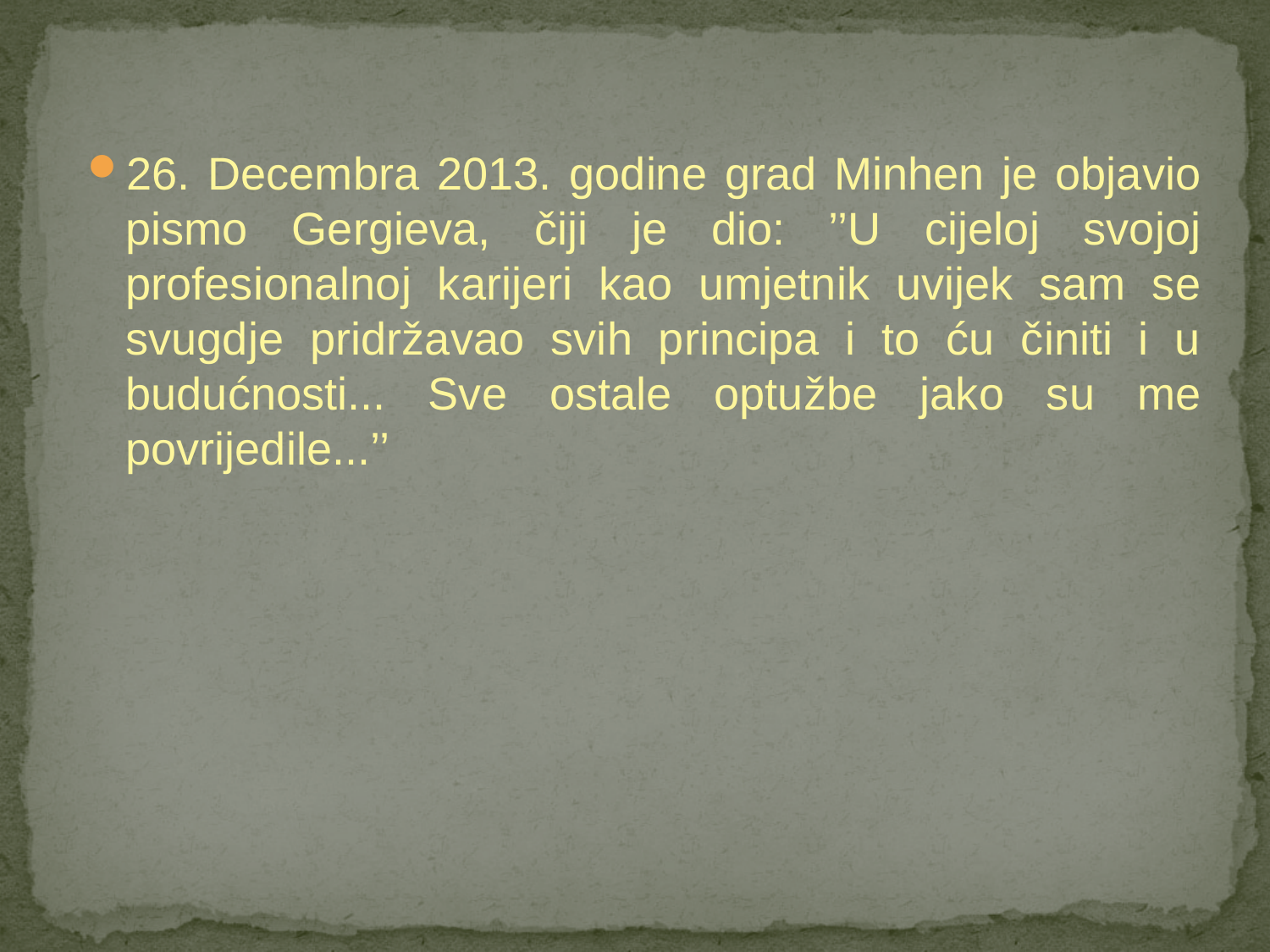

#

26. Decembra 2013. godine grad Minhen je objavio pismo Gergieva, čiji je dio: ’’U cijeloj svojoj profesionalnoj karijeri kao umjetnik uvijek sam se svugdje pridržavao svih principa i to ću činiti i u budućnosti... Sve ostale optužbe jako su me povrijedile...’’